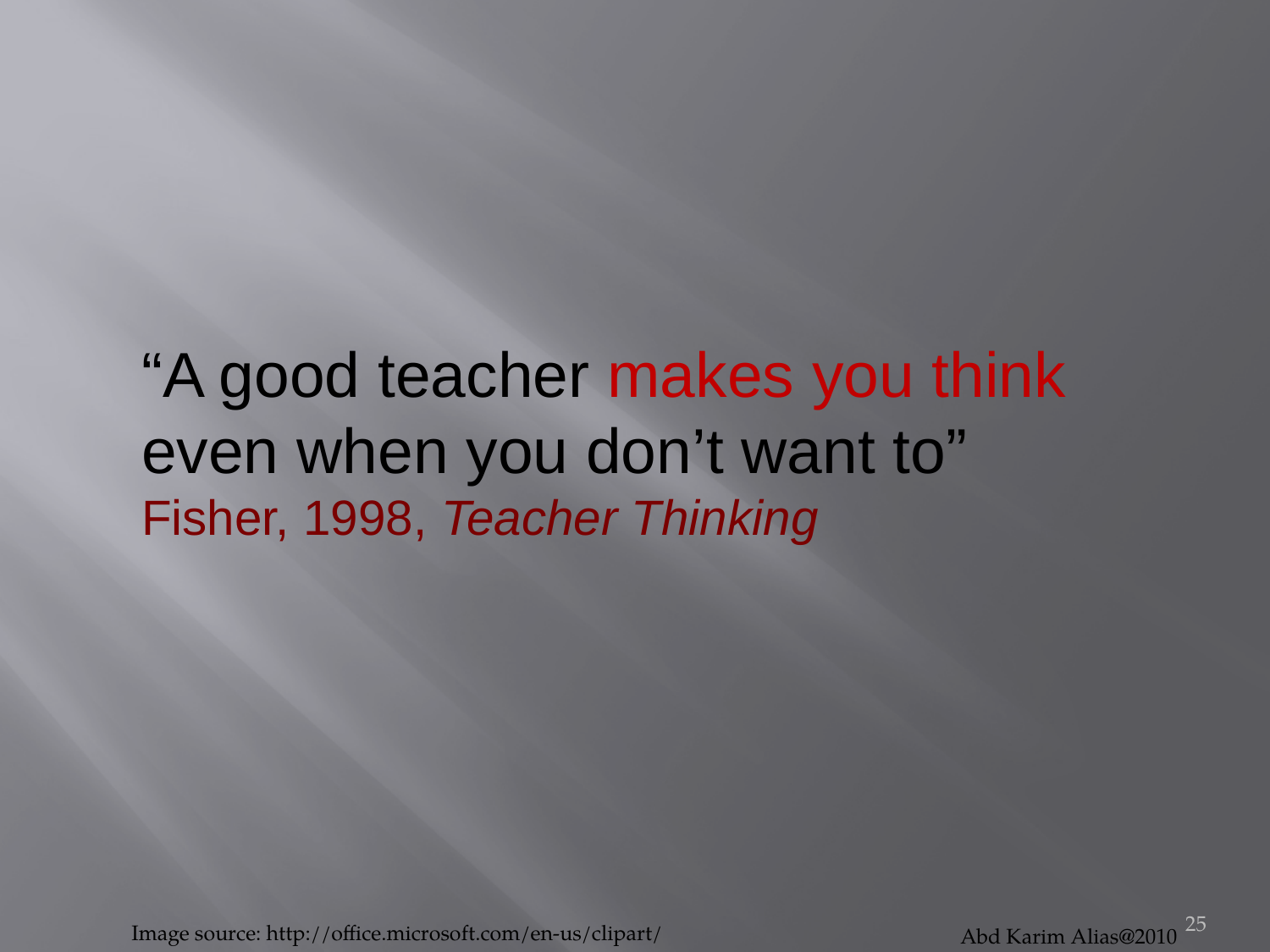

“A good teacher makes you think even when you don’t want to”
Fisher, 1998, Teacher Thinking
25
Abd Karim Alias@2010
Image source: http://office.microsoft.com/en-us/clipart/